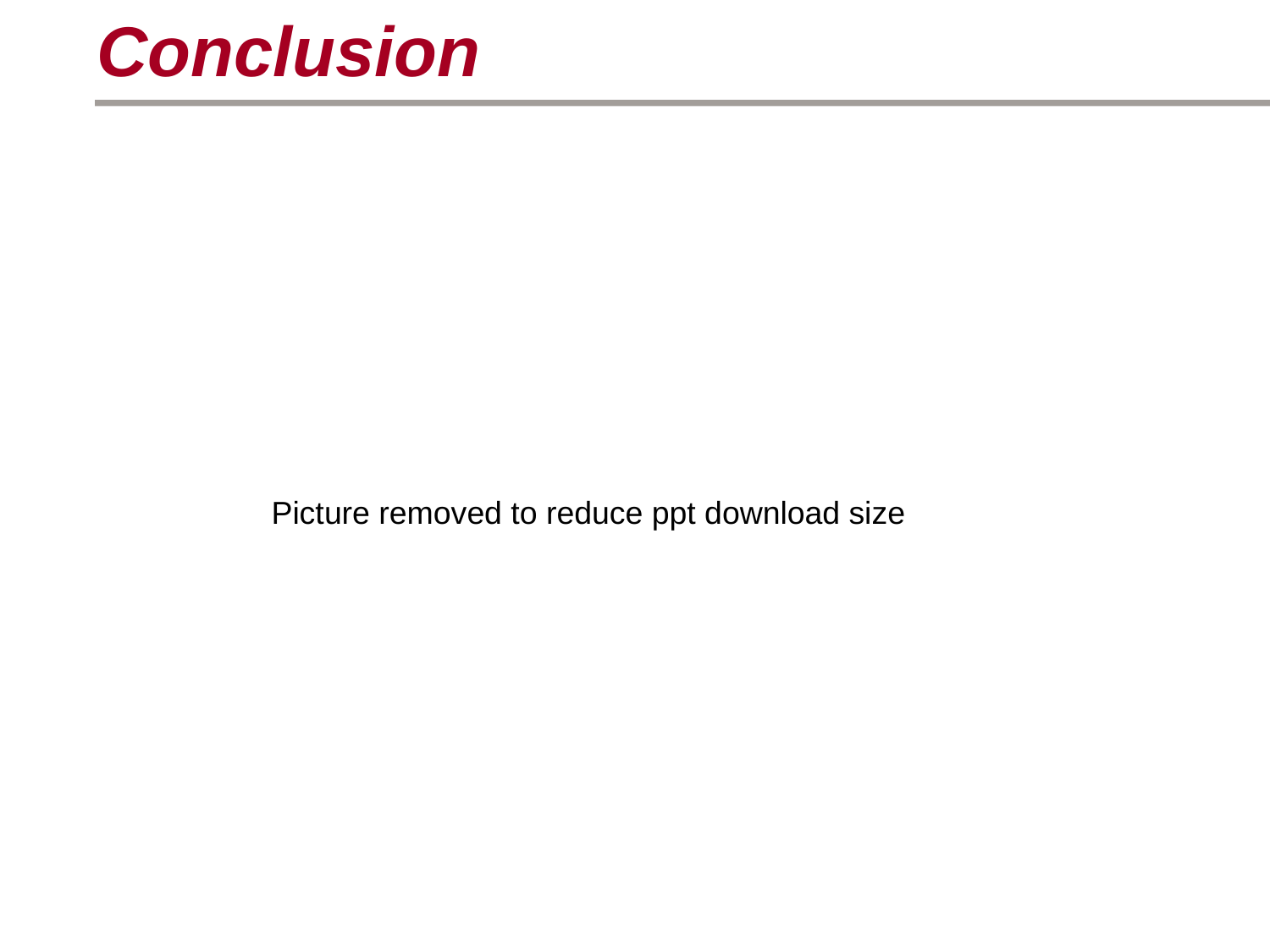

Conclusion

Picture removed to reduce ppt download size